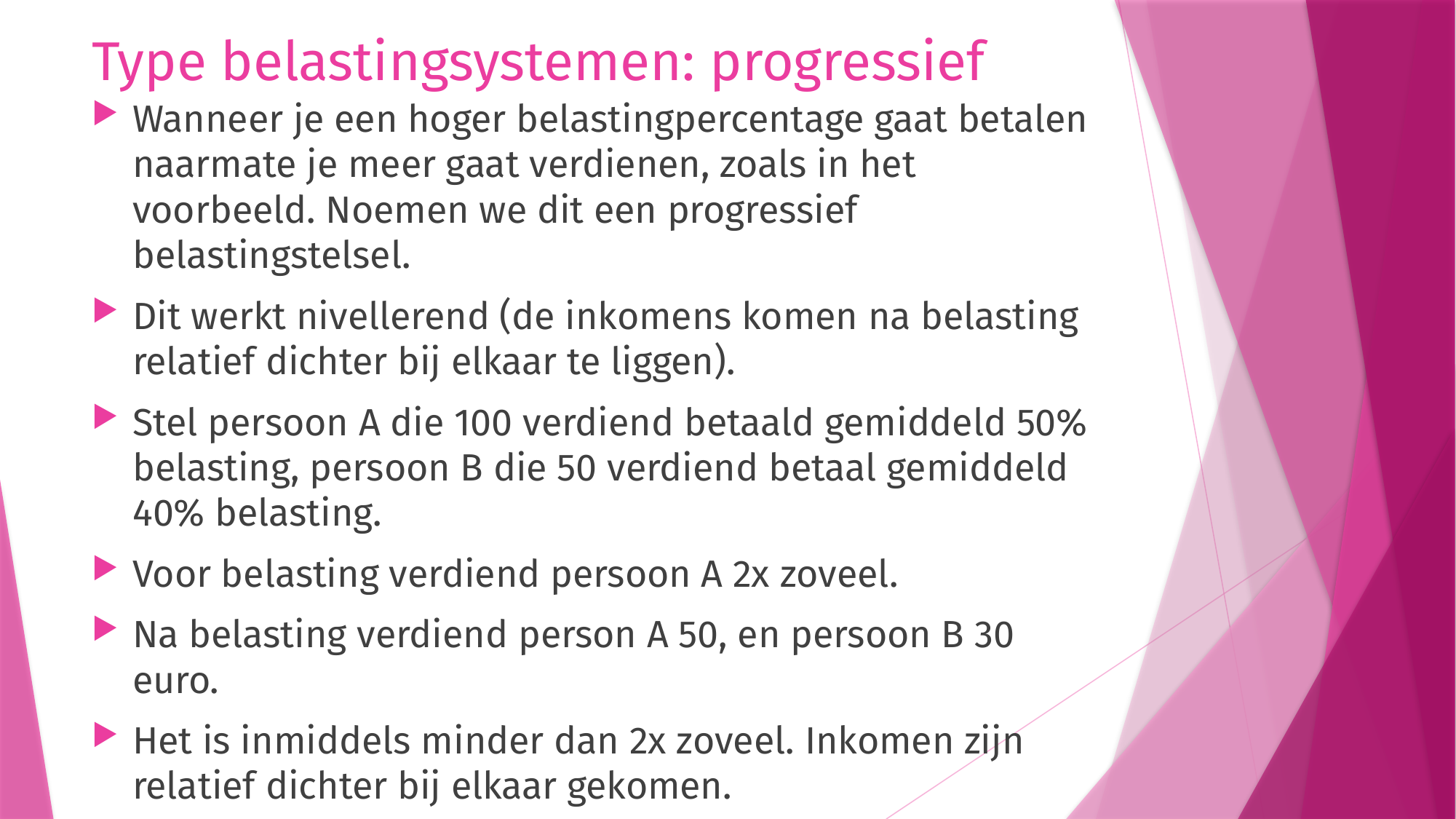

# Type belastingsystemen: progressief
Wanneer je een hoger belastingpercentage gaat betalen naarmate je meer gaat verdienen, zoals in het voorbeeld. Noemen we dit een progressief belastingstelsel.
Dit werkt nivellerend (de inkomens komen na belasting relatief dichter bij elkaar te liggen).
Stel persoon A die 100 verdiend betaald gemiddeld 50% belasting, persoon B die 50 verdiend betaal gemiddeld 40% belasting.
Voor belasting verdiend persoon A 2x zoveel.
Na belasting verdiend person A 50, en persoon B 30 euro.
Het is inmiddels minder dan 2x zoveel. Inkomen zijn relatief dichter bij elkaar gekomen.